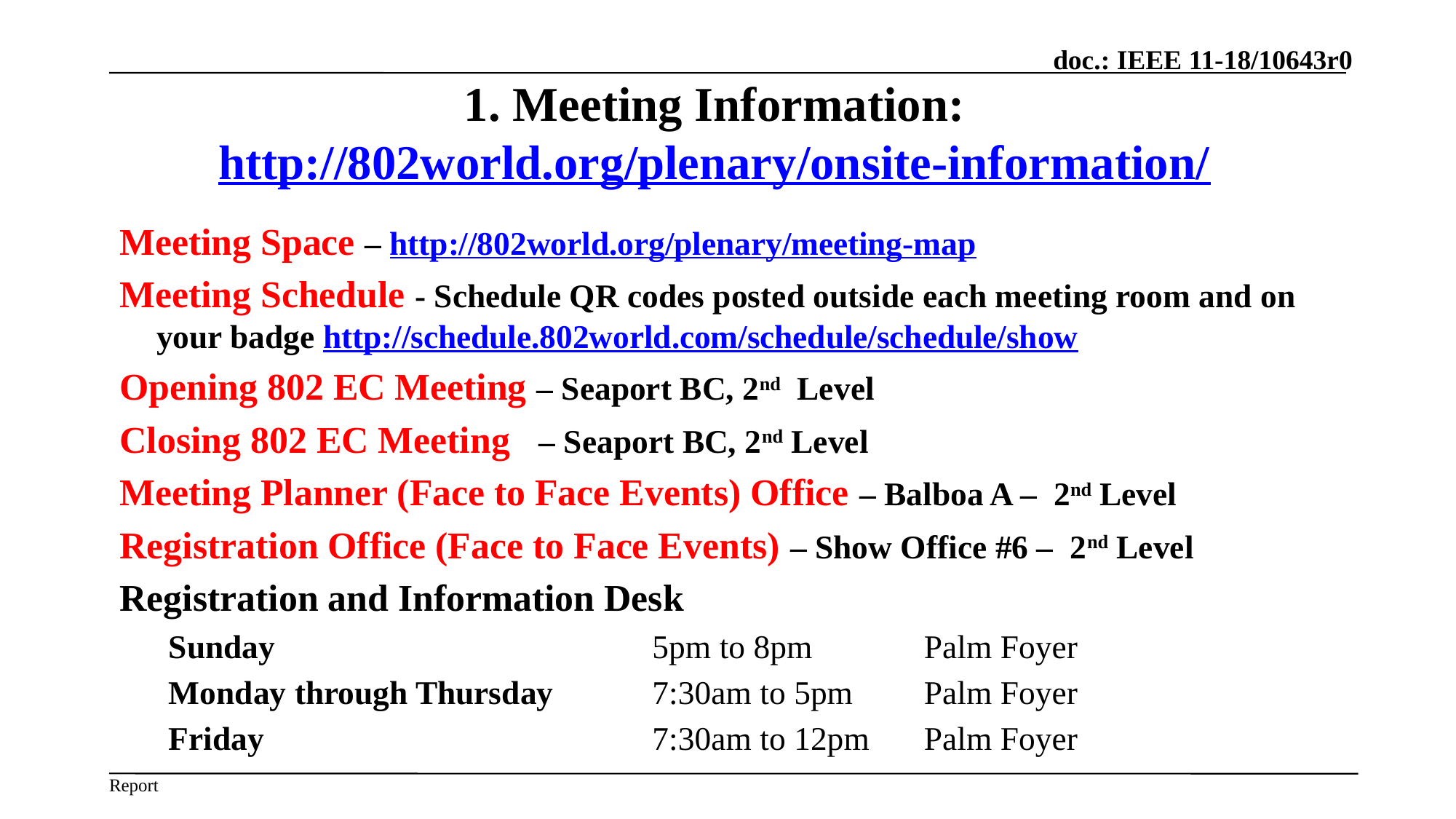

# 1. Meeting Information: http://802world.org/plenary/onsite-information/
Meeting Space – http://802world.org/plenary/meeting-map
Meeting Schedule - Schedule QR codes posted outside each meeting room and on your badge http://schedule.802world.com/schedule/schedule/show
Opening 802 EC Meeting – Seaport BC, 2nd  Level
Closing 802 EC Meeting   – Seaport BC, 2nd Level
Meeting Planner (Face to Face Events) Office – Balboa A –  2nd Level
Registration Office (Face to Face Events) – Show Office #6 –  2nd Level
Registration and Information Desk
Sunday                                     			5pm to 8pm	 	Palm Foyer
Monday through Thursday  			7:30am to 5pm 	Palm Foyer
Friday                                        			7:30am to 12pm 	Palm Foyer